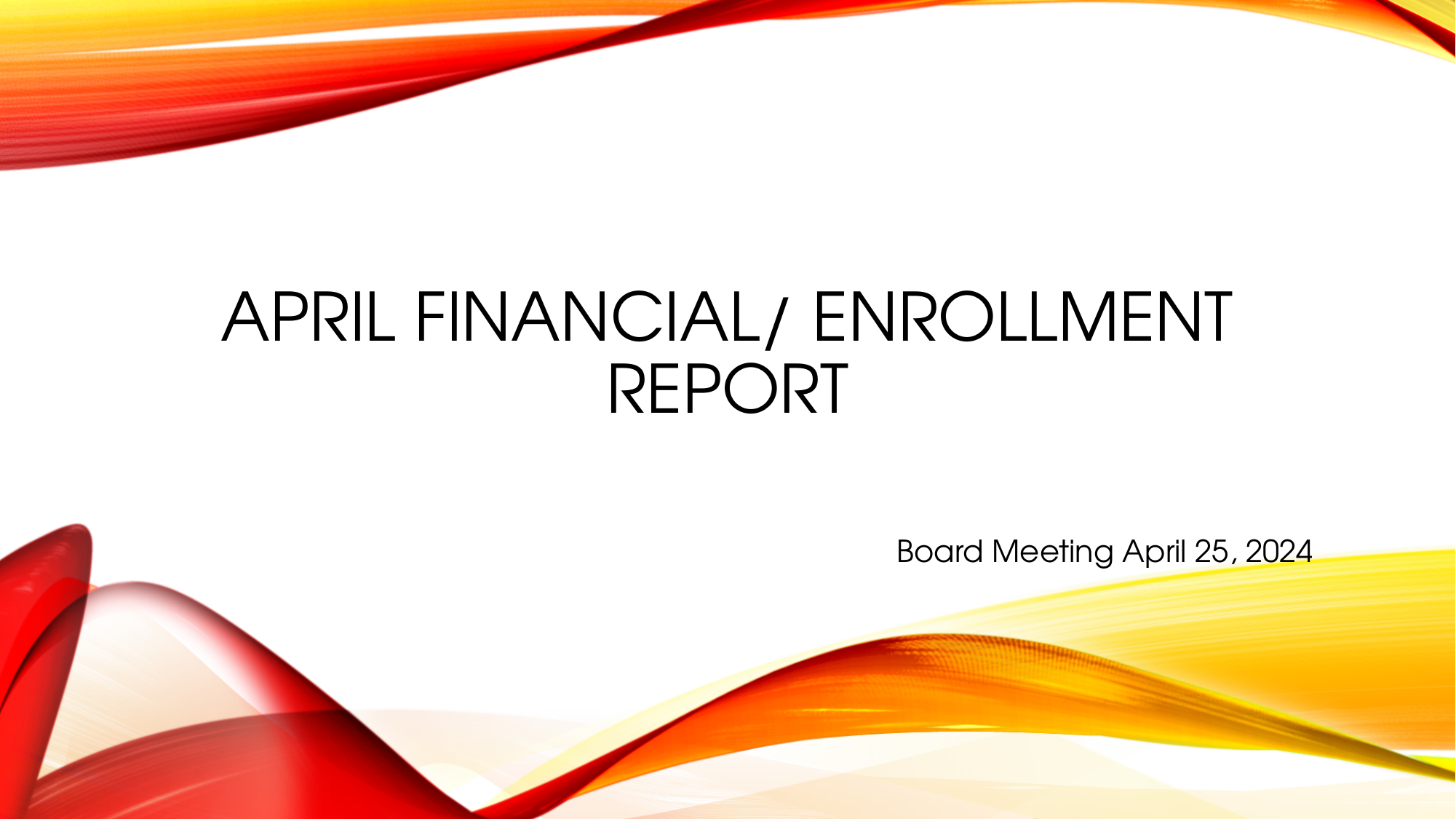

# APRIL FINANCIAL/ ENROLLMENT REPORT
Board Meeting April 25, 2024